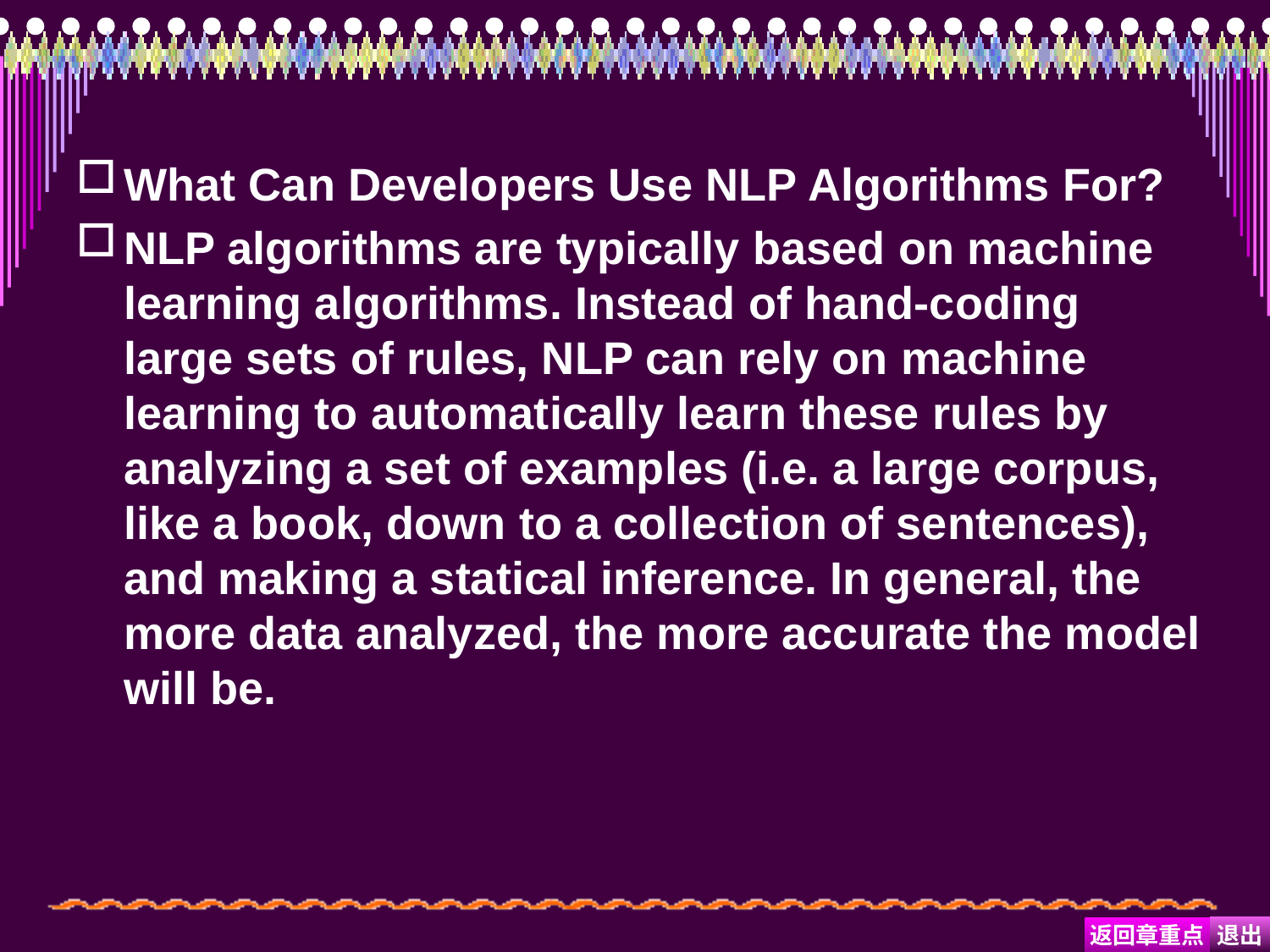

#
What Can Developers Use NLP Algorithms For?
NLP algorithms are typically based on machine learning algorithms. Instead of hand-coding large sets of rules, NLP can rely on machine learning to automatically learn these rules by analyzing a set of examples (i.e. a large corpus, like a book, down to a collection of sentences), and making a statical inference. In general, the more data analyzed, the more accurate the model will be.